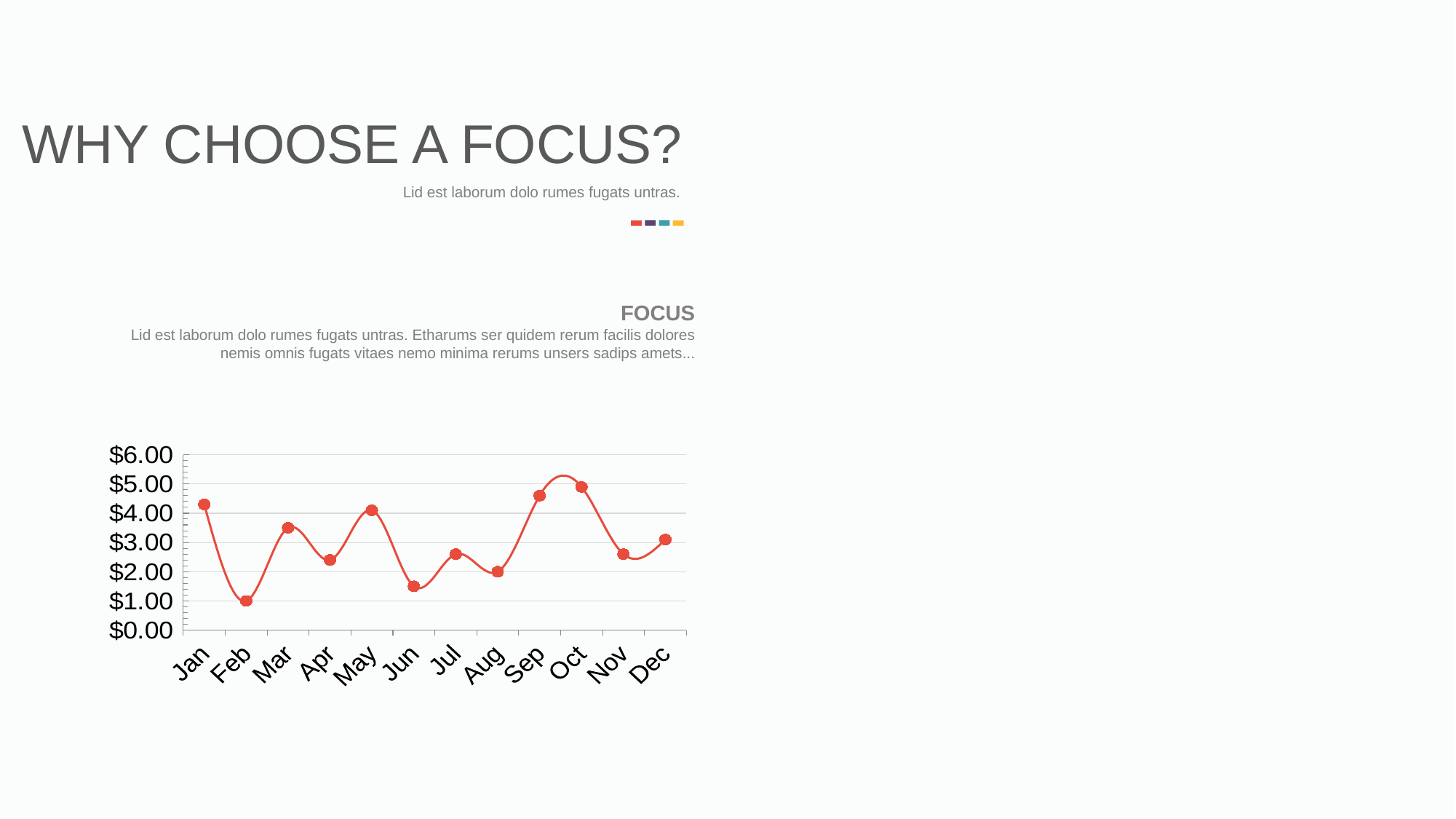

WHY CHOOSE A FOCUS?
Lid est laborum dolo rumes fugats untras.

FOCUS
Lid est laborum dolo rumes fugats untras. Etharums ser quidem rerum facilis dolores nemis omnis fugats vitaes nemo minima rerums unsers sadips amets...

### Chart

| Category | Series 1 |
|---|---|
| Jan | 4.3 |
| Feb | 1.0 |
| Mar | 3.5 |
| Apr | 2.4 |
| May | 4.1 |
| Jun | 1.5 |
| Jul | 2.6 |
| Aug | 2.0 |
| Sep | 4.6 |
| Oct | 4.9 |
| Nov | 2.6 |
| Dec | 3.1 |